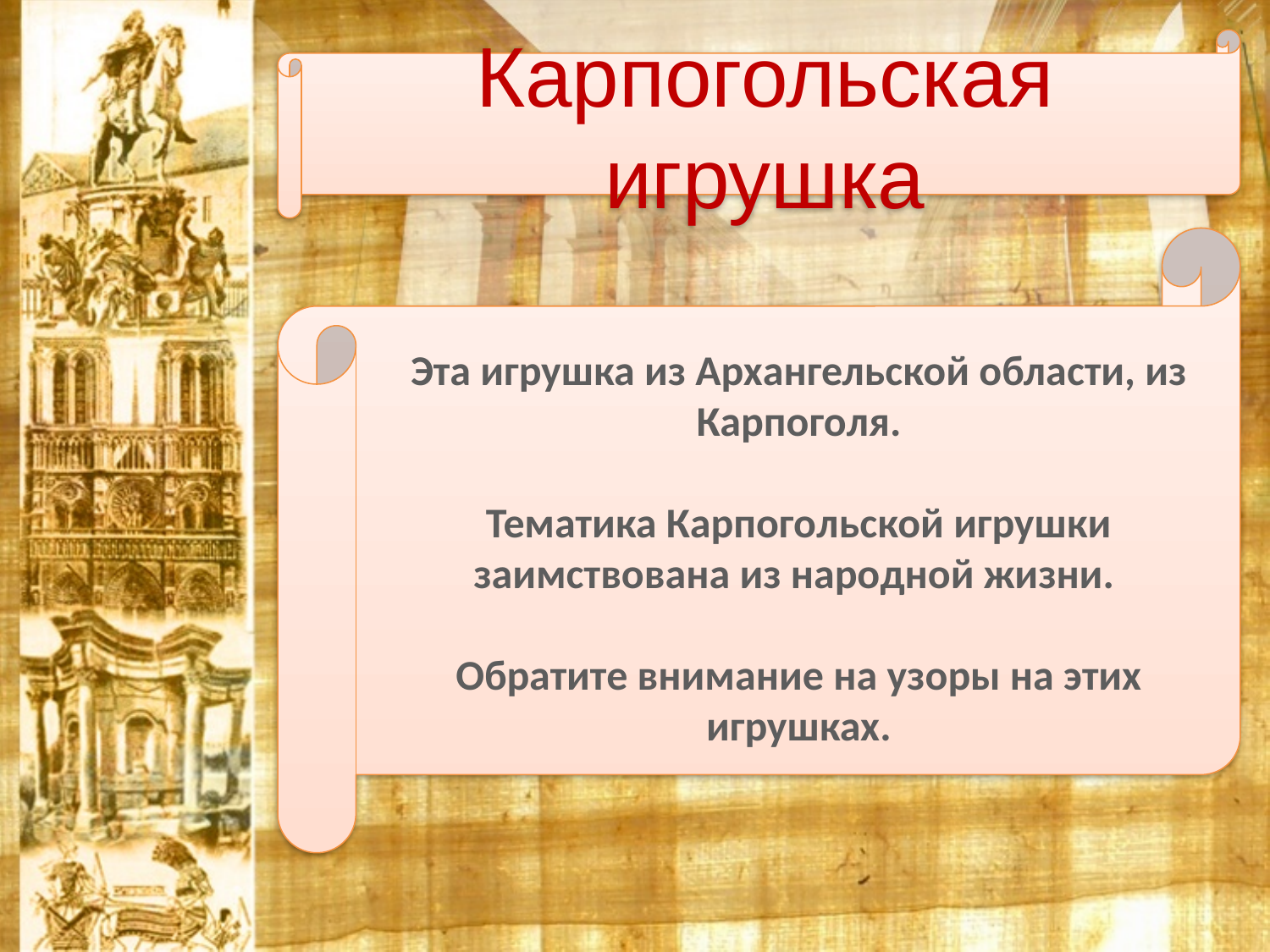

Карпогольская игрушка

Эта игрушка из Архангельской области, из Карпоголя.

Тематика Карпогольской игрушки заимствована из народной жизни.

Обратите внимание на узоры на этих игрушках.